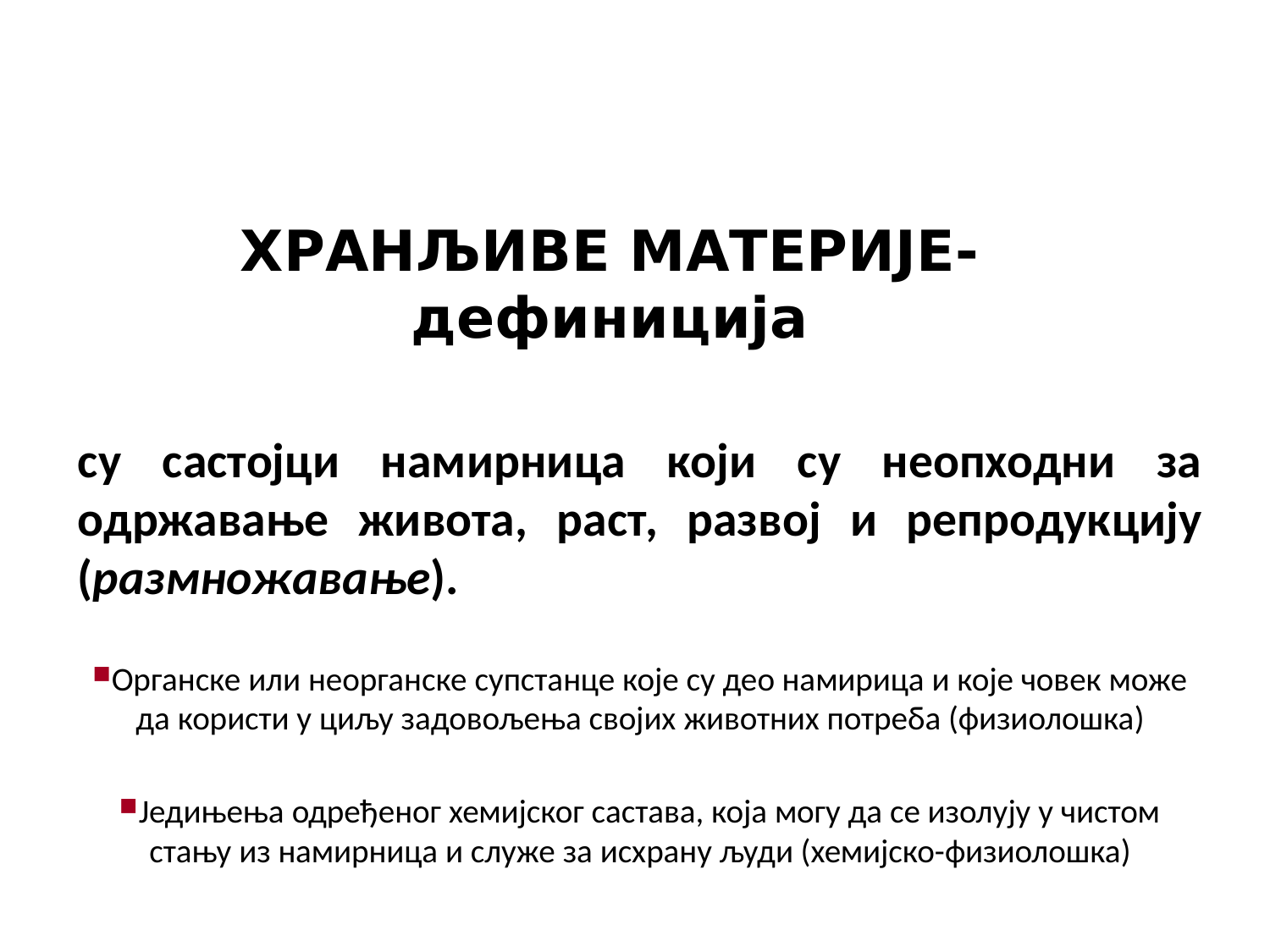

ХРАНЉИВЕ МАТЕРИЈЕ-дефиниција

су састојци намирница који су неопходни за одржавање живота, раст, развој и репродукцију (размножавање).

Органске или неорганске супстанце које су део намирица и које човек може да користи у циљу задовољења својих животних потреба (физиолошка)

Једињења одређеног хемијског састава, која могу да се изолују у чистом стању из намирница и служе за исхрану људи (хемијско-физиолошка)